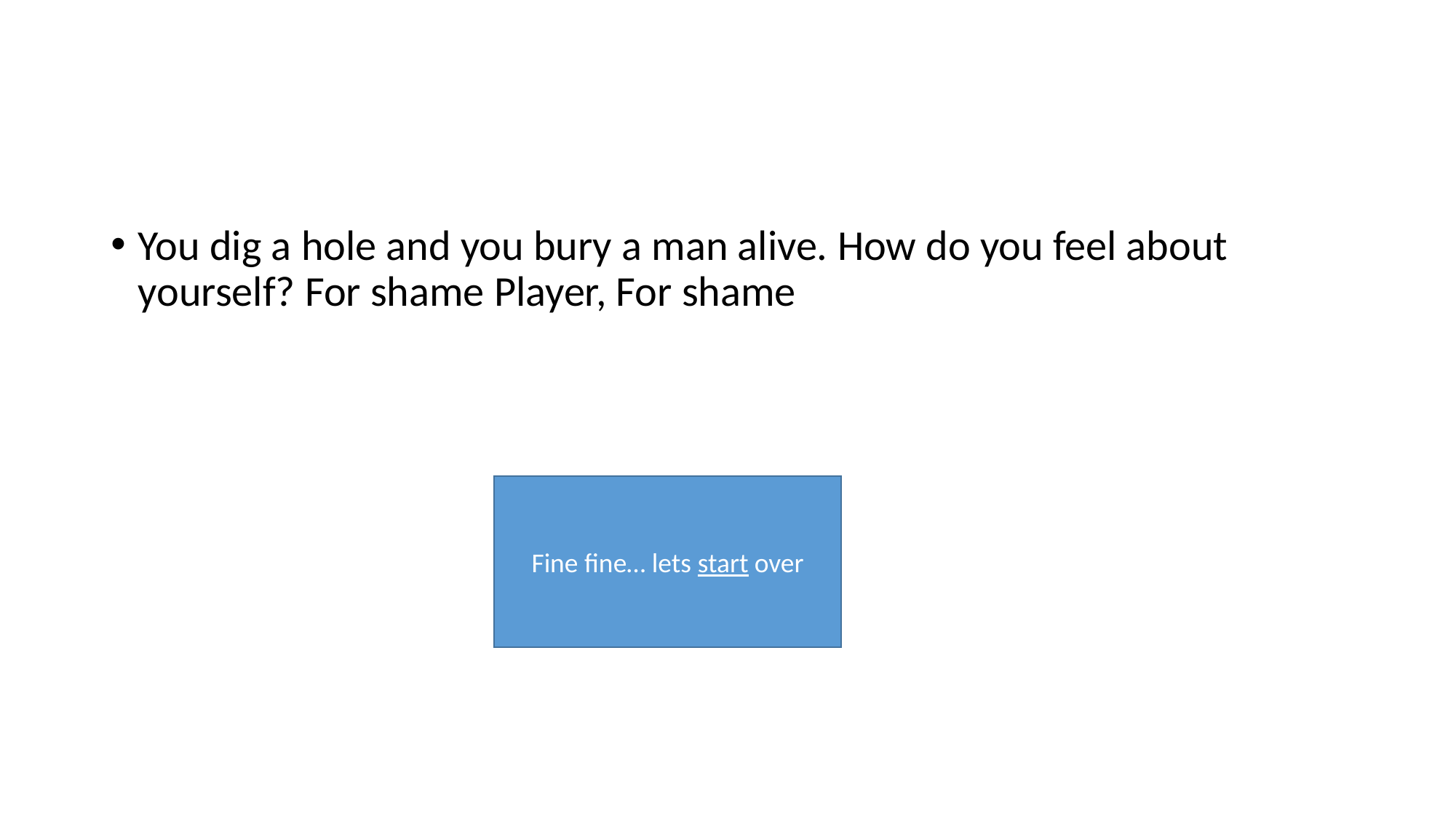

#
You dig a hole and you bury a man alive. How do you feel about yourself? For shame Player, For shame
Fine fine… lets start over